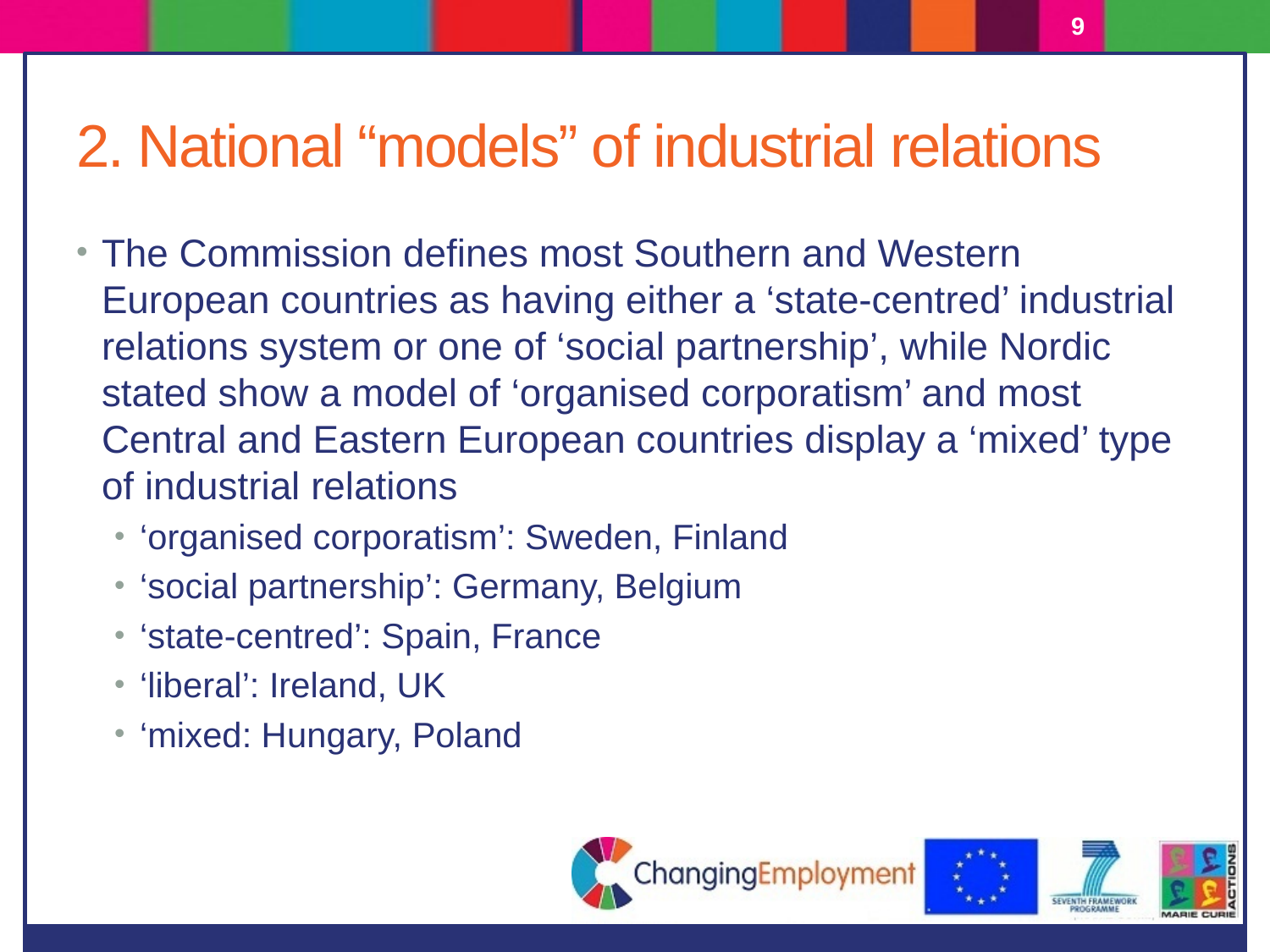

9
# 2. National “models” of industrial relations
The Commission defines most Southern and Western European countries as having either a ‘state-centred’ industrial relations system or one of ‘social partnership’, while Nordic stated show a model of ‘organised corporatism’ and most Central and Eastern European countries display a ‘mixed’ type of industrial relations
‘organised corporatism’: Sweden, Finland
‘social partnership’: Germany, Belgium
‘state-centred’: Spain, France
‘liberal’: Ireland, UK
‘mixed: Hungary, Poland